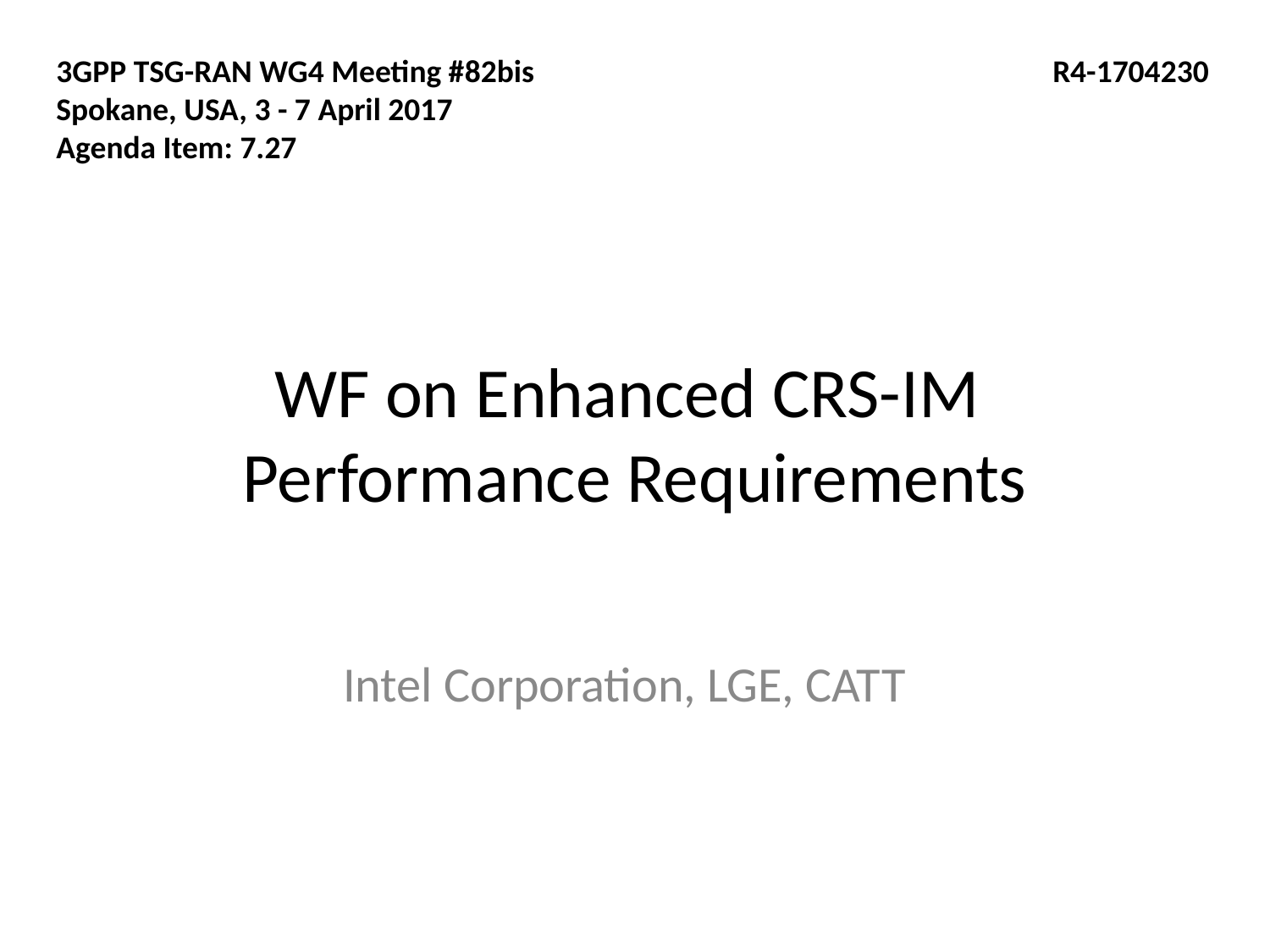

3GPP TSG-RAN WG4 Meeting #82bis
Spokane, USA, 3 - 7 April 2017
Agenda Item: 7.27
R4-1704230
# WF on Enhanced CRS-IM Performance Requirements
Intel Corporation, LGE, CATT